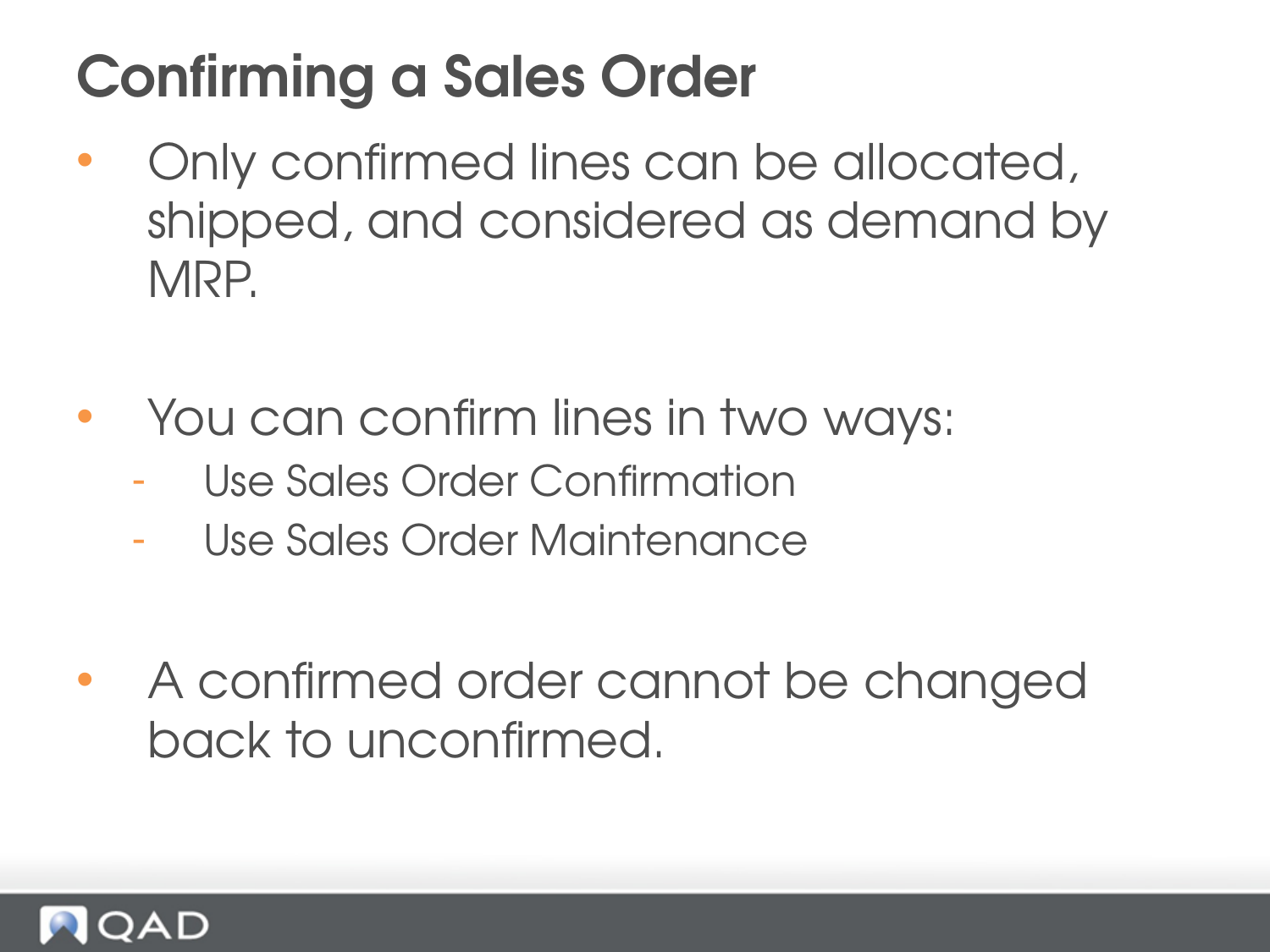

# Confirming a Sales Order
Only confirmed lines can be allocated, shipped, and considered as demand by MRP.

You can confirm lines in two ways:
Use Sales Order Confirmation
Use Sales Order Maintenance

A confirmed order cannot be changed back to unconfirmed.